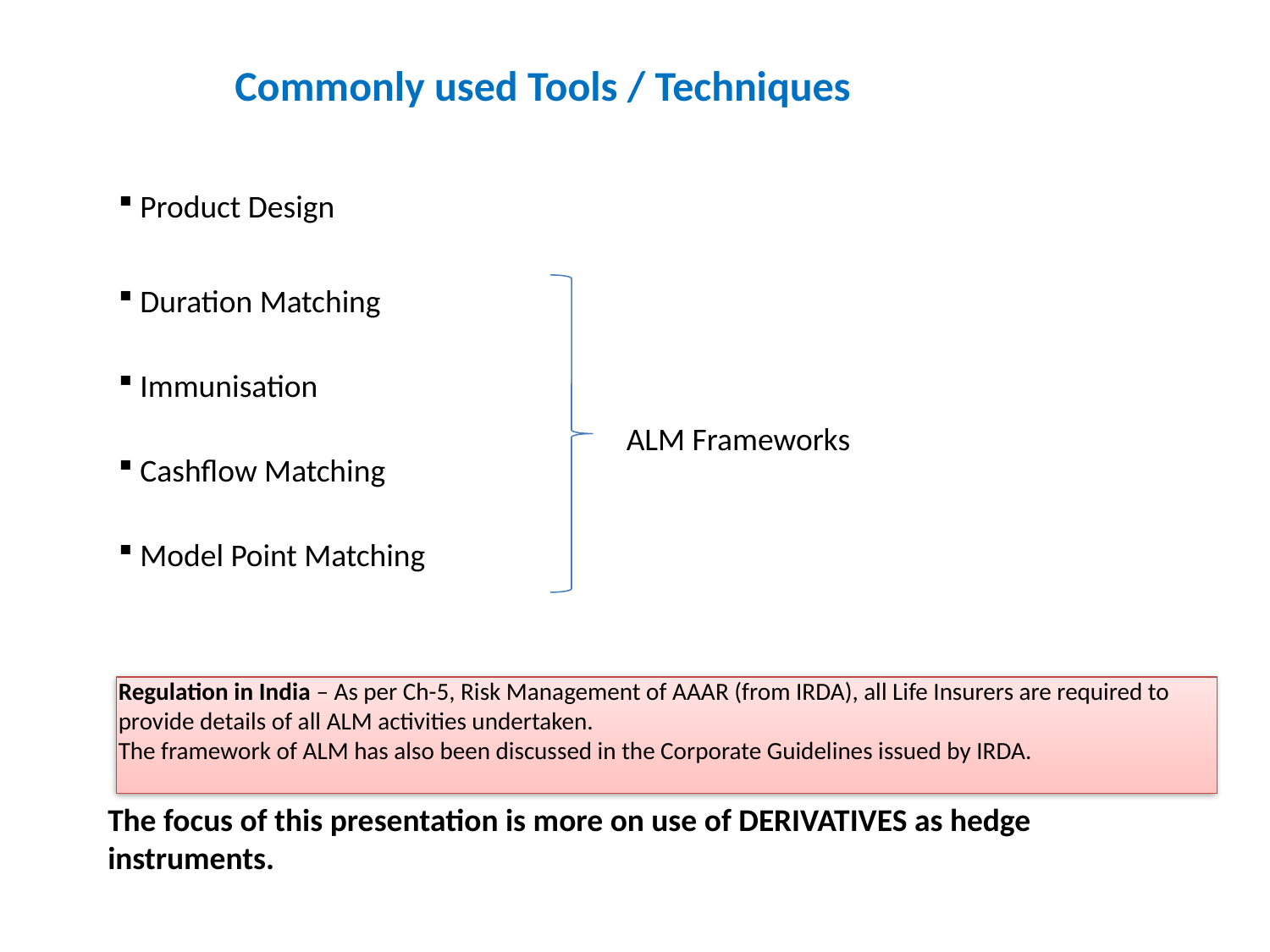

Commonly used Tools / Techniques
 Product Design
 Duration Matching

 Immunisation
ALM Frameworks
 Cashflow Matching
 Model Point Matching
Regulation in India – As per Ch-5, Risk Management of AAAR (from IRDA), all Life Insurers are required to provide details of all ALM activities undertaken.
The framework of ALM has also been discussed in the Corporate Guidelines issued by IRDA.

The focus of this presentation is more on use of DERIVATIVES as hedge instruments.